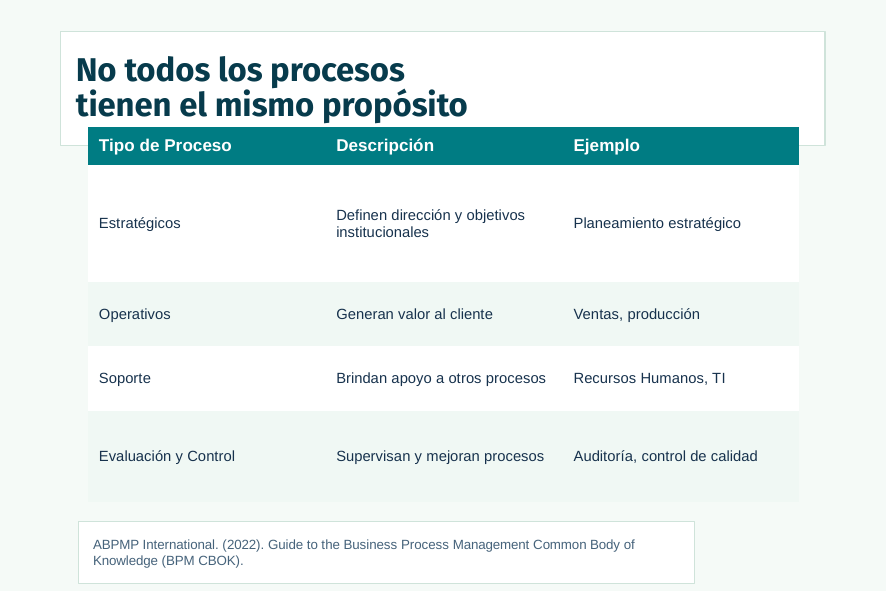

# No todos los procesos
tienen el mismo propósito
| Tipo de Proceso | Descripción | Ejemplo |
| --- | --- | --- |
| Estratégicos | Definen dirección y objetivos institucionales | Planeamiento estratégico |
| Operativos | Generan valor al cliente | Ventas, producción |
| Soporte | Brindan apoyo a otros procesos | Recursos Humanos, TI |
| Evaluación y Control | Supervisan y mejoran procesos | Auditoría, control de calidad |
ABPMP International. (2022). Guide to the Business Process Management Common Body of Knowledge (BPM CBOK).